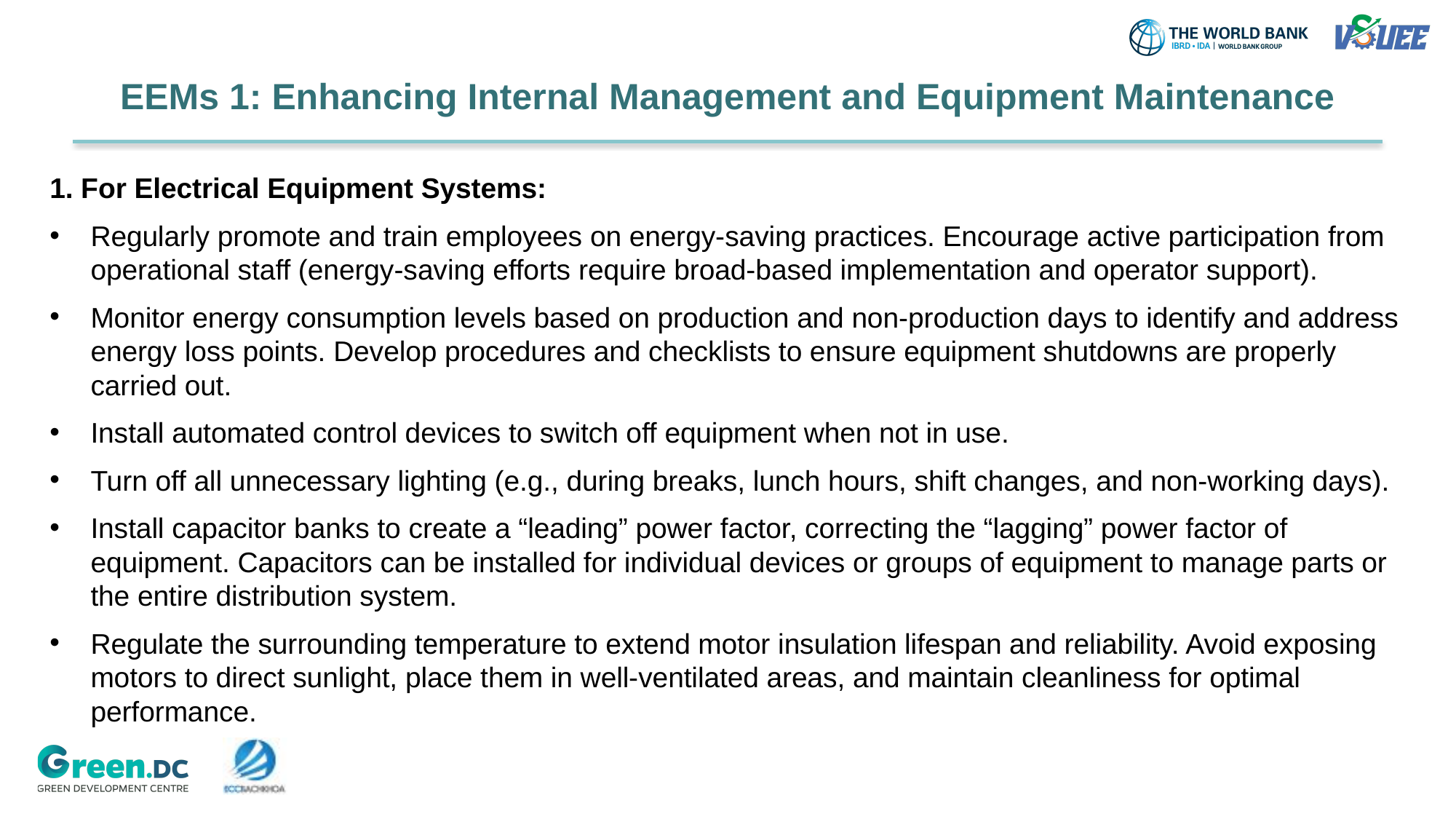

# EEMs 1: Enhancing Internal Management and Equipment Maintenance
1. For Electrical Equipment Systems:
Regularly promote and train employees on energy-saving practices. Encourage active participation from operational staff (energy-saving efforts require broad-based implementation and operator support).
Monitor energy consumption levels based on production and non-production days to identify and address energy loss points. Develop procedures and checklists to ensure equipment shutdowns are properly carried out.
Install automated control devices to switch off equipment when not in use.
Turn off all unnecessary lighting (e.g., during breaks, lunch hours, shift changes, and non-working days).
Install capacitor banks to create a “leading” power factor, correcting the “lagging” power factor of equipment. Capacitors can be installed for individual devices or groups of equipment to manage parts or the entire distribution system.
Regulate the surrounding temperature to extend motor insulation lifespan and reliability. Avoid exposing motors to direct sunlight, place them in well-ventilated areas, and maintain cleanliness for optimal performance.